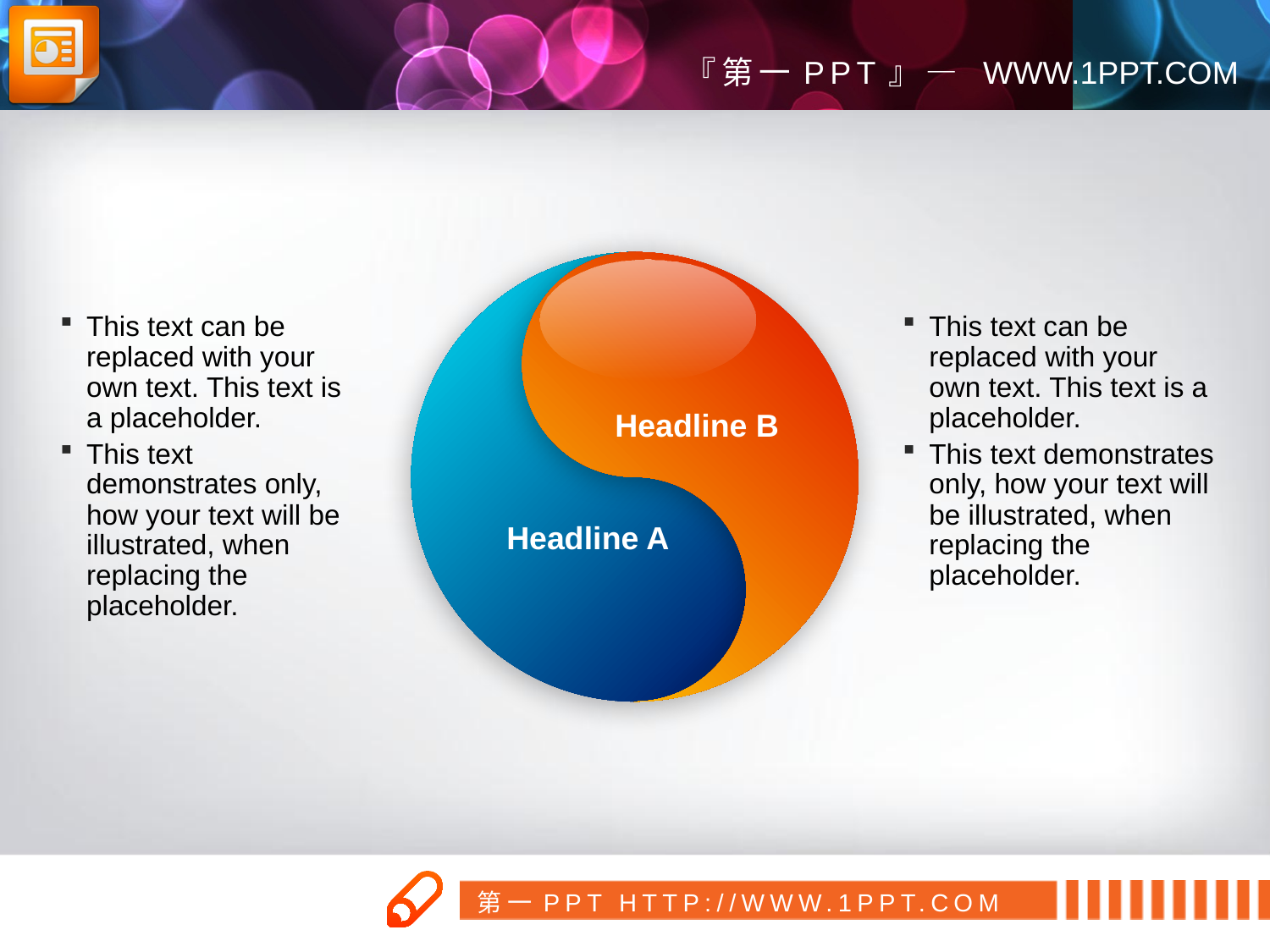

This text can be replaced with your own text. This text is a placeholder.
This text demonstrates only, how your text will be illustrated, when replacing the placeholder.
This text can be replaced with your own text. This text is a placeholder.
This text demonstrates only, how your text will be illustrated, when replacing the placeholder.

Headline B
Headline A